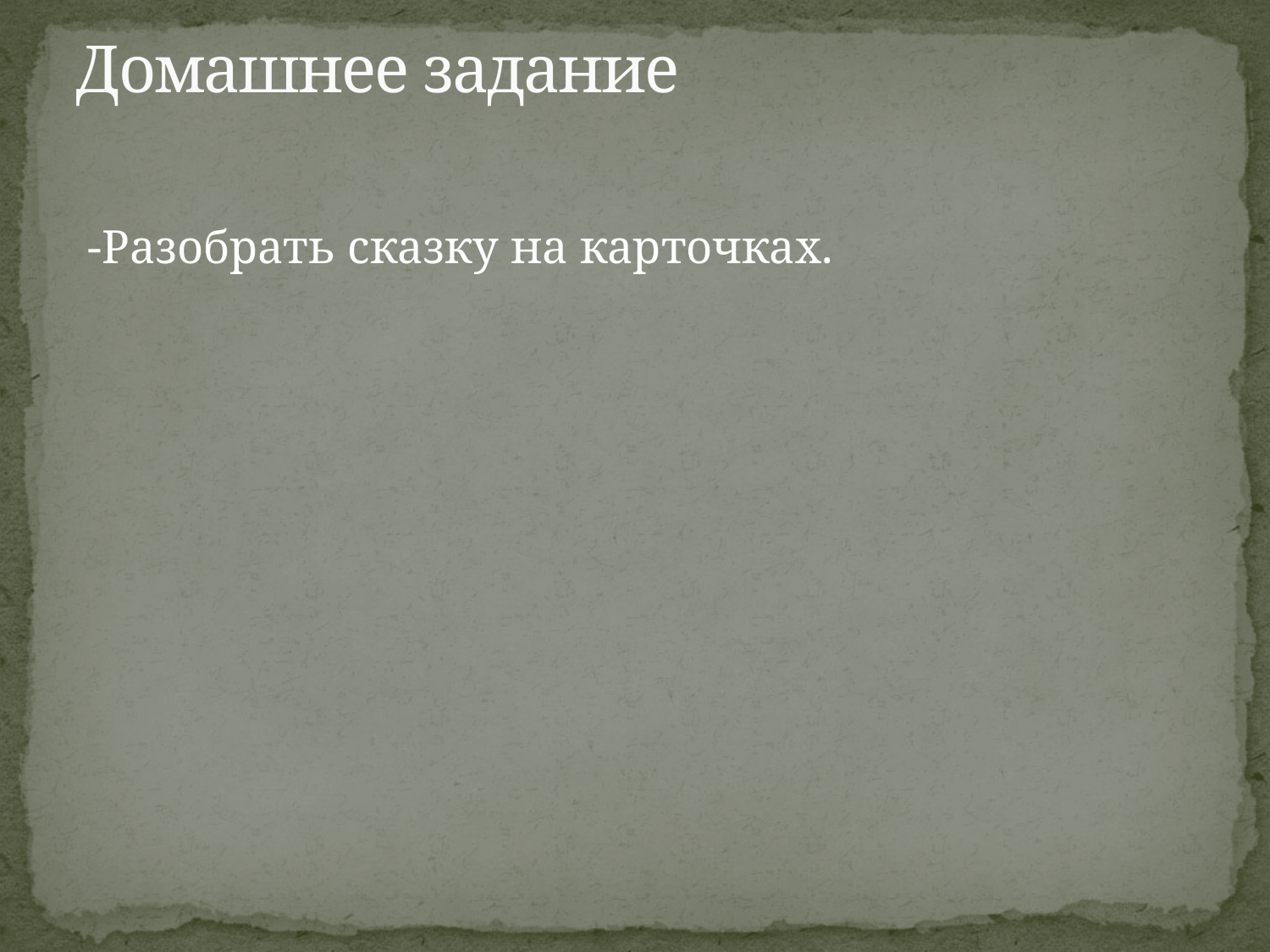

# Домашнее задание
 -Разобрать сказку на карточках.